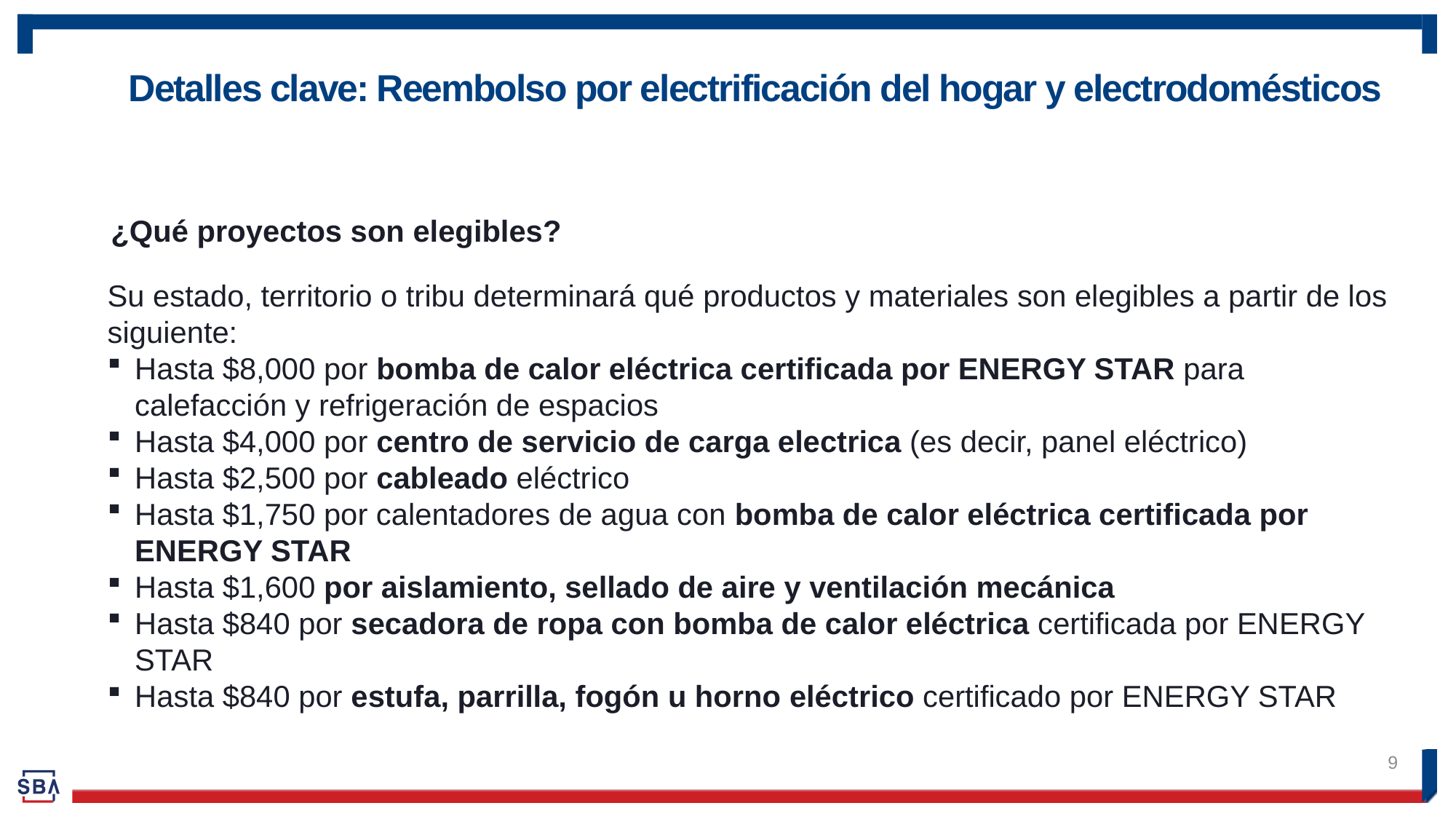

# Detalles clave: Reembolso por electrificación del hogar y electrodomésticos
¿Qué proyectos son elegibles?

Su estado, territorio o tribu determinará qué productos y materiales son elegibles a partir de los siguiente:
Hasta $8,000 por bomba de calor eléctrica certificada por ENERGY STAR para calefacción y refrigeración de espacios
Hasta $4,000 por centro de servicio de carga electrica (es decir, panel eléctrico)
Hasta $2,500 por cableado eléctrico
Hasta $1,750 por calentadores de agua con bomba de calor eléctrica certificada por ENERGY STAR
Hasta $1,600 por aislamiento, sellado de aire y ventilación mecánica
Hasta $840 por secadora de ropa con bomba de calor eléctrica certificada por ENERGY STAR
Hasta $840 por estufa, parrilla, fogón u horno eléctrico certificado por ENERGY STAR

9